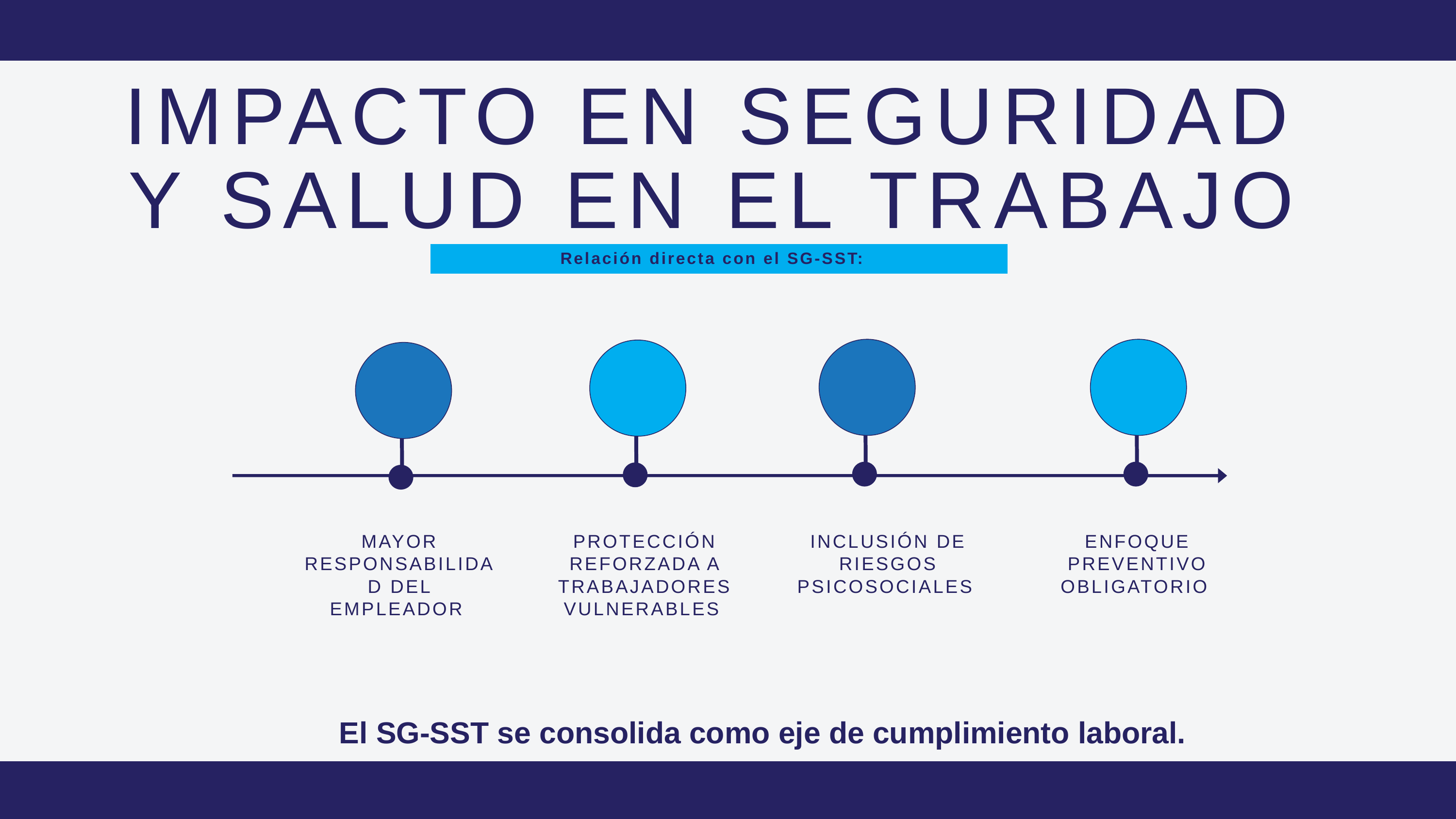

IMPACTO EN SEGURIDAD Y SALUD EN EL TRABAJO

Relación directa con el SG-SST:

MAYOR RESPONSABILIDAD DEL EMPLEADOR

PROTECCIÓN REFORZADA A TRABAJADORES VULNERABLES

INCLUSIÓN DE RIESGOS PSICOSOCIALES

ENFOQUE PREVENTIVO OBLIGATORIO

El SG-SST se consolida como eje de cumplimiento laboral.